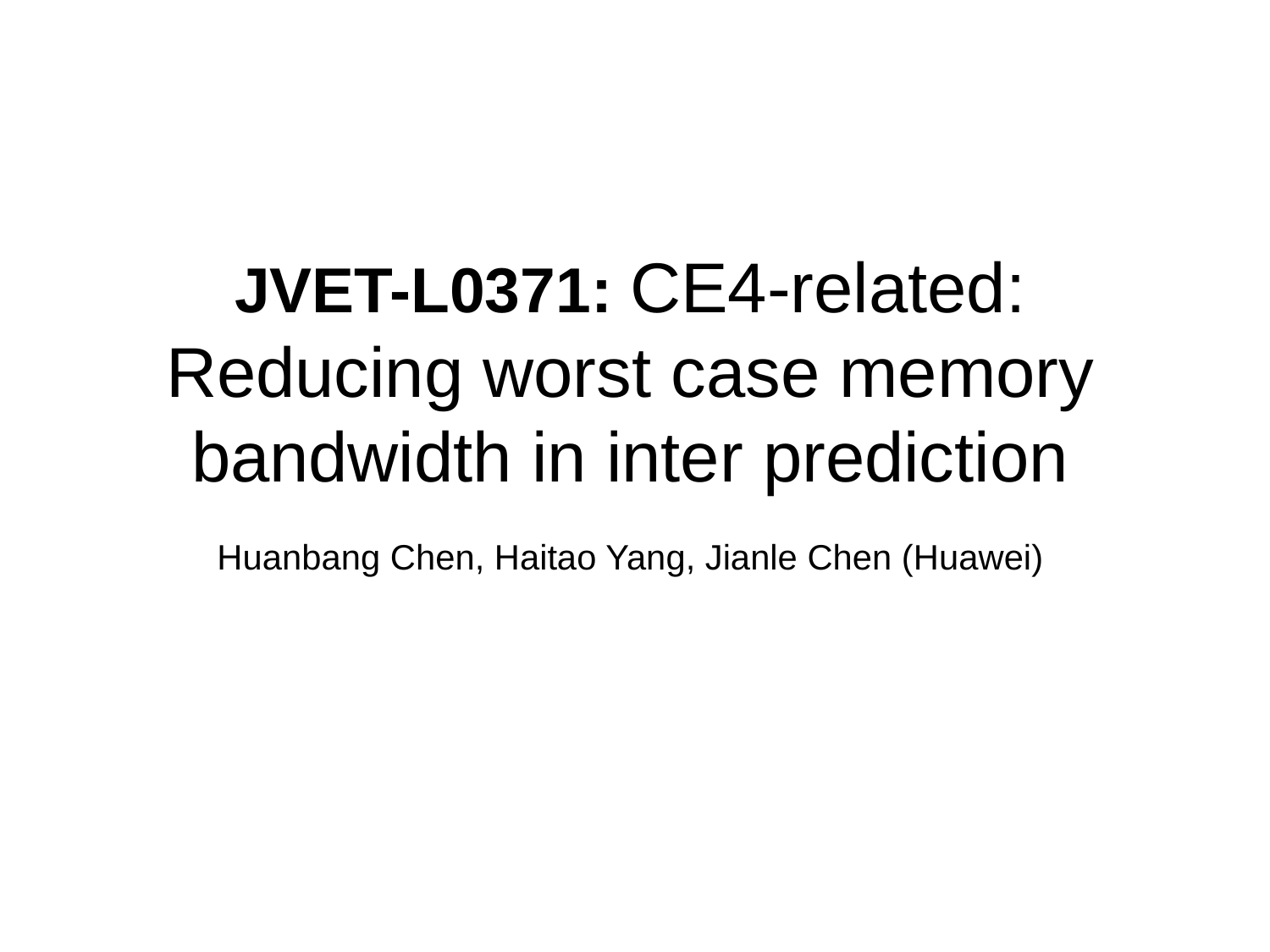

# JVET-L0371: CE4-related: Reducing worst case memory bandwidth in inter prediction
Huanbang Chen, Haitao Yang, Jianle Chen (Huawei)